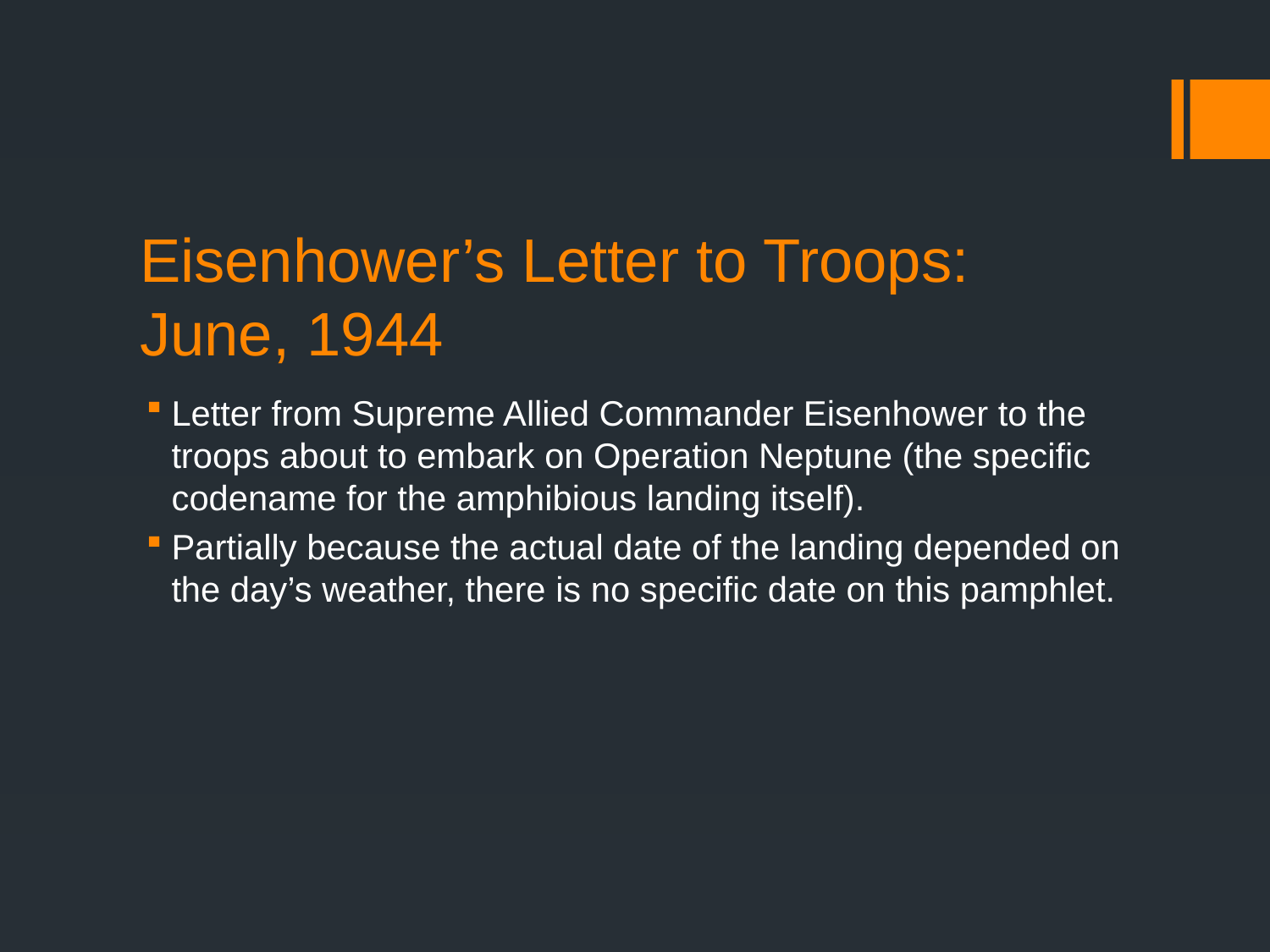

# Eisenhower’s Letter to Troops: June, 1944
Letter from Supreme Allied Commander Eisenhower to the troops about to embark on Operation Neptune (the specific codename for the amphibious landing itself).
Partially because the actual date of the landing depended on the day’s weather, there is no specific date on this pamphlet.